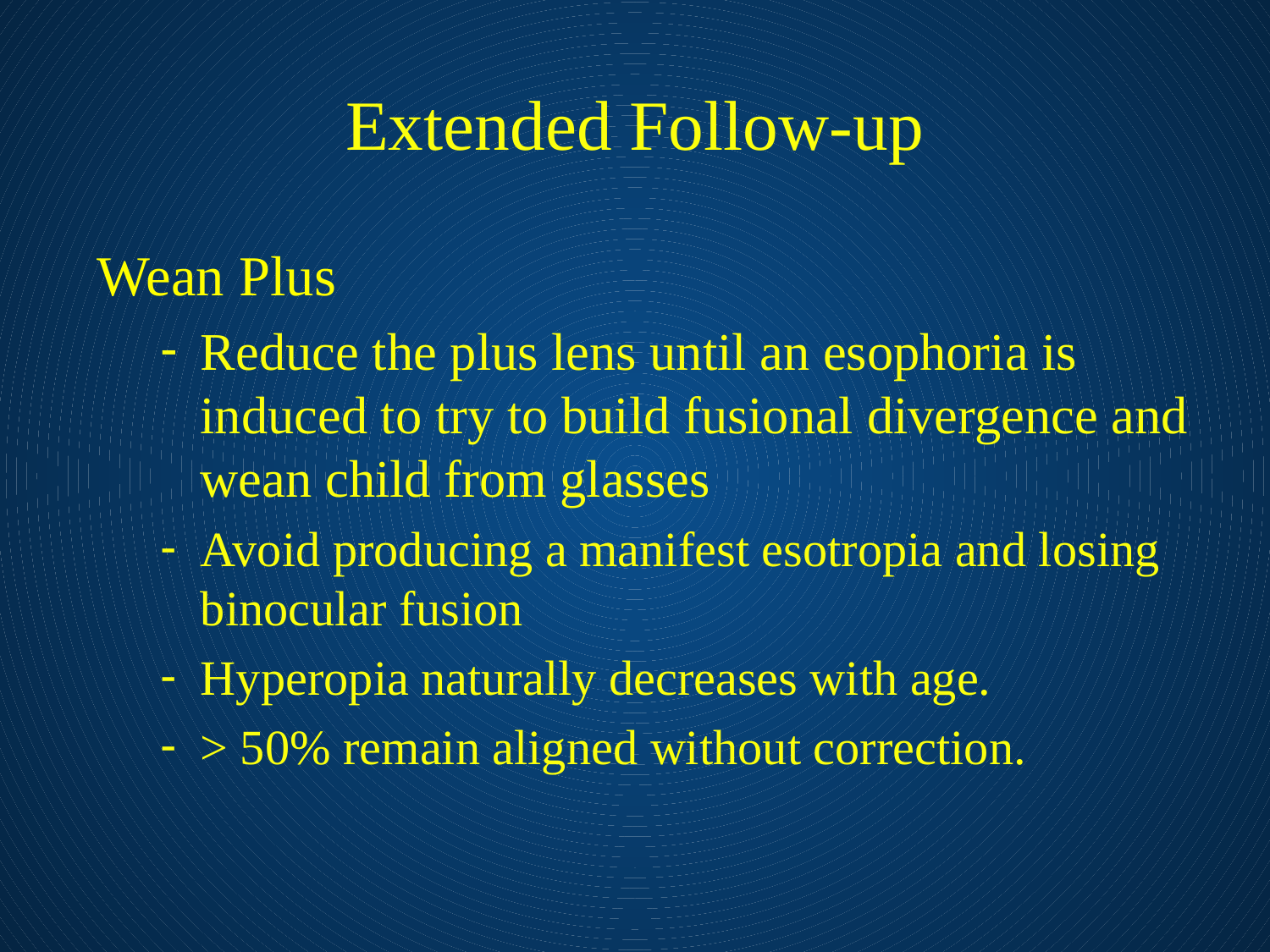

# Extended Follow-up
Wean Plus
Reduce the plus lens until an esophoria is induced to try to build fusional divergence and wean child from glasses
Avoid producing a manifest esotropia and losing binocular fusion
Hyperopia naturally decreases with age.
> 50% remain aligned without correction.